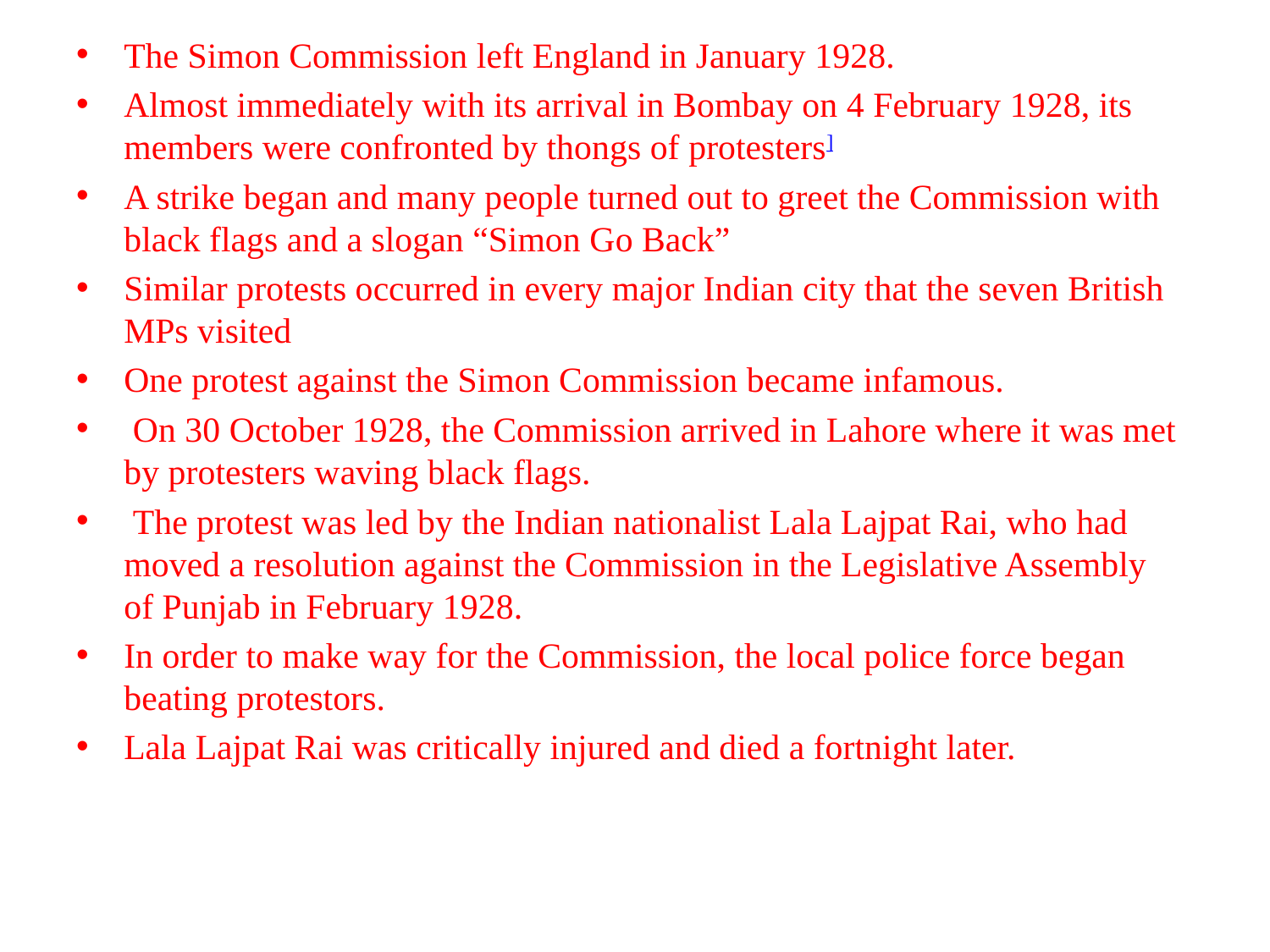

The Simon Commission left England in January 1928.
Almost immediately with its arrival in Bombay on 4 February 1928, its members were confronted by thongs of protesters]
A strike began and many people turned out to greet the Commission with black flags and a slogan “Simon Go Back”
Similar protests occurred in every major Indian city that the seven British MPs visited
One protest against the Simon Commission became infamous.
 On 30 October 1928, the Commission arrived in Lahore where it was met by protesters waving black flags.
 The protest was led by the Indian nationalist Lala Lajpat Rai, who had moved a resolution against the Commission in the Legislative Assembly of Punjab in February 1928.
In order to make way for the Commission, the local police force began beating protestors.
Lala Lajpat Rai was critically injured and died a fortnight later.